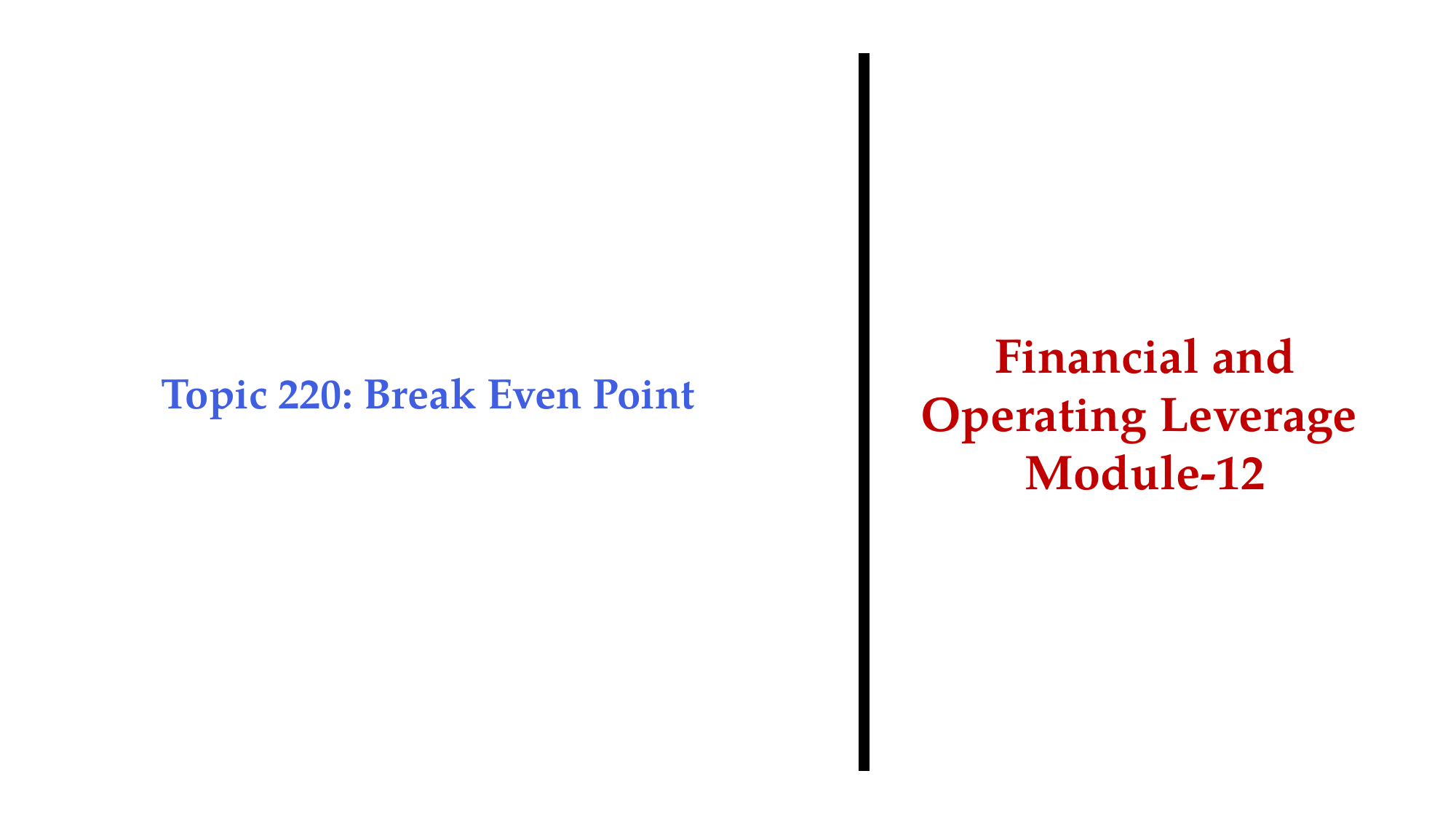

Topic 220: Break Even Point
Financial and Operating Leverage
Module-12